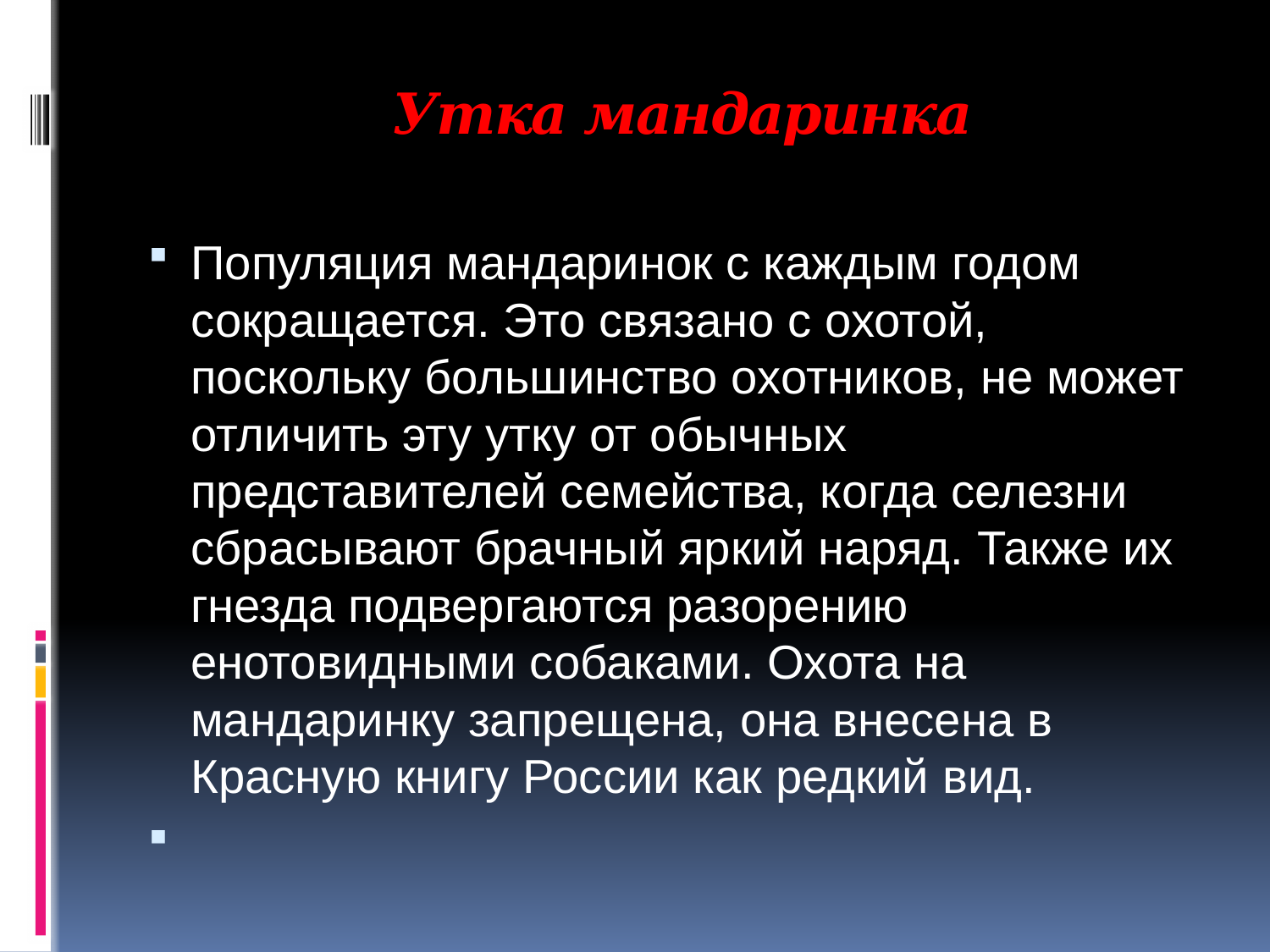

# Утка мандаринка
Популяция мандаринок с каждым годом сокращается. Это связано с охотой, поскольку большинство охотников, не может отличить эту утку от обычных представителей семейства, когда селезни сбрасывают брачный яркий наряд. Также их гнезда подвергаются разорению енотовидными собаками. Охота на мандаринку запрещена, она внесена в Красную книгу России как редкий вид.